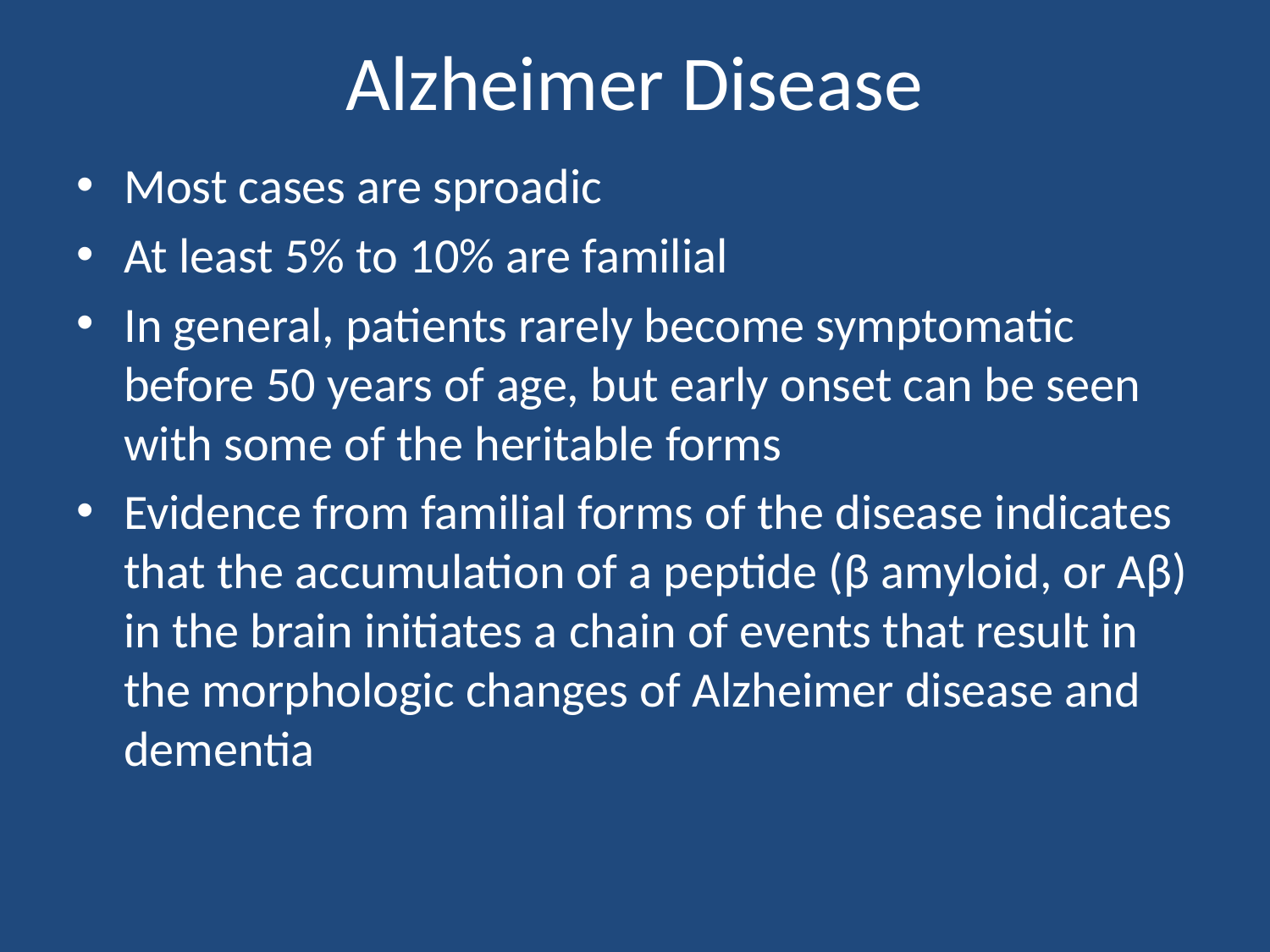

# Alzheimer Disease
Most cases are sproadic
At least 5% to 10% are familial
In general, patients rarely become symptomatic before 50 years of age, but early onset can be seen with some of the heritable forms
Evidence from familial forms of the disease indicates that the accumulation of a peptide (β amyloid, or Aβ) in the brain initiates a chain of events that result in the morphologic changes of Alzheimer disease and dementia